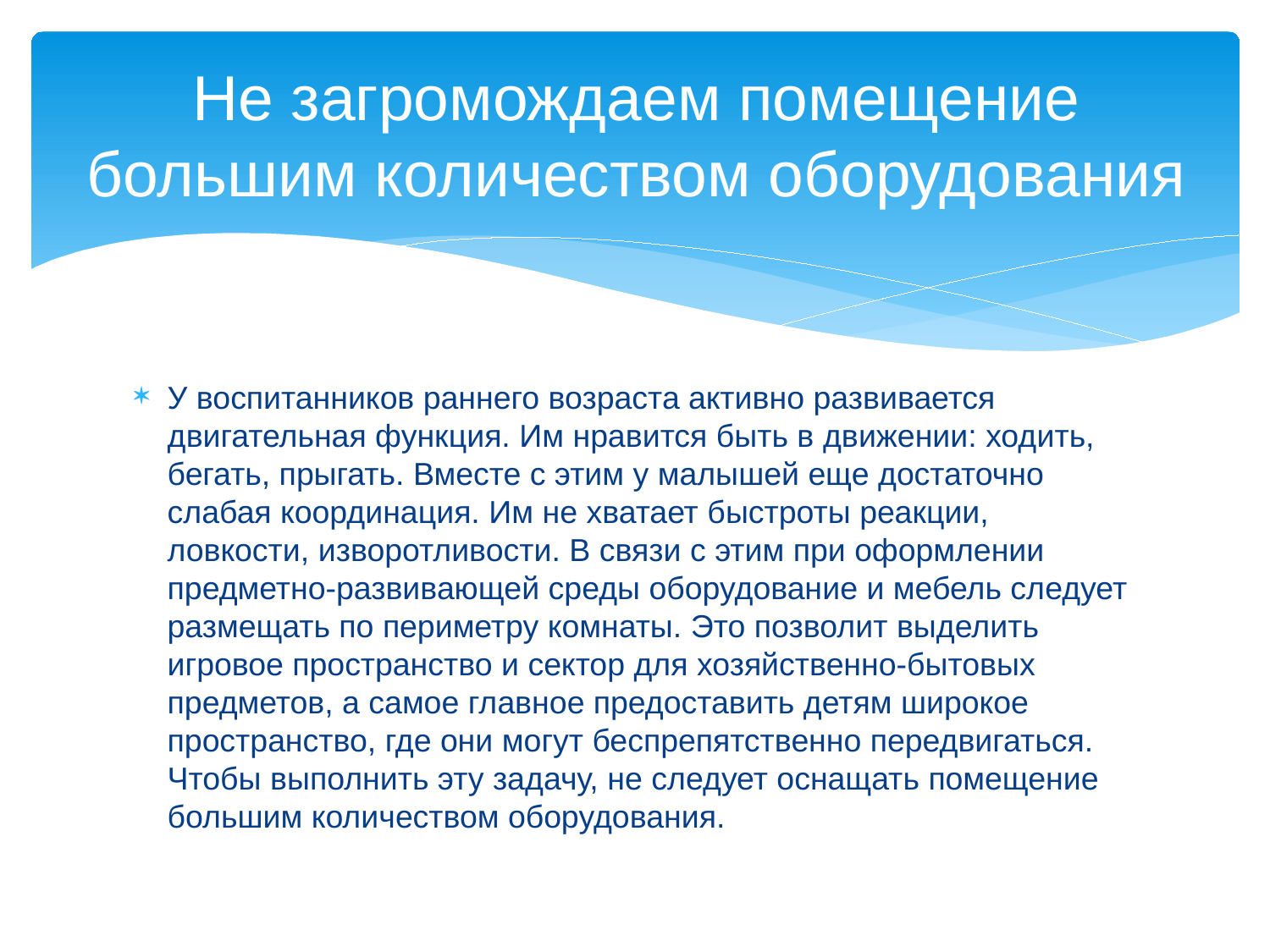

# Не загромождаем помещение большим количеством оборудования
У воспитанников раннего возраста активно развивается двигательная функция. Им нравится быть в движении: ходить, бегать, прыгать. Вместе с этим у малышей еще достаточно слабая координация. Им не хватает быстроты реакции, ловкости, изворотливости. В связи с этим при оформлении предметно-развивающей среды оборудование и мебель следует размещать по периметру комнаты. Это позволит выделить игровое пространство и сектор для хозяйственно-бытовых предметов, а самое главное предоставить детям широкое пространство, где они могут беспрепятственно передвигаться. Чтобы выполнить эту задачу, не следует оснащать помещение большим количеством оборудования.